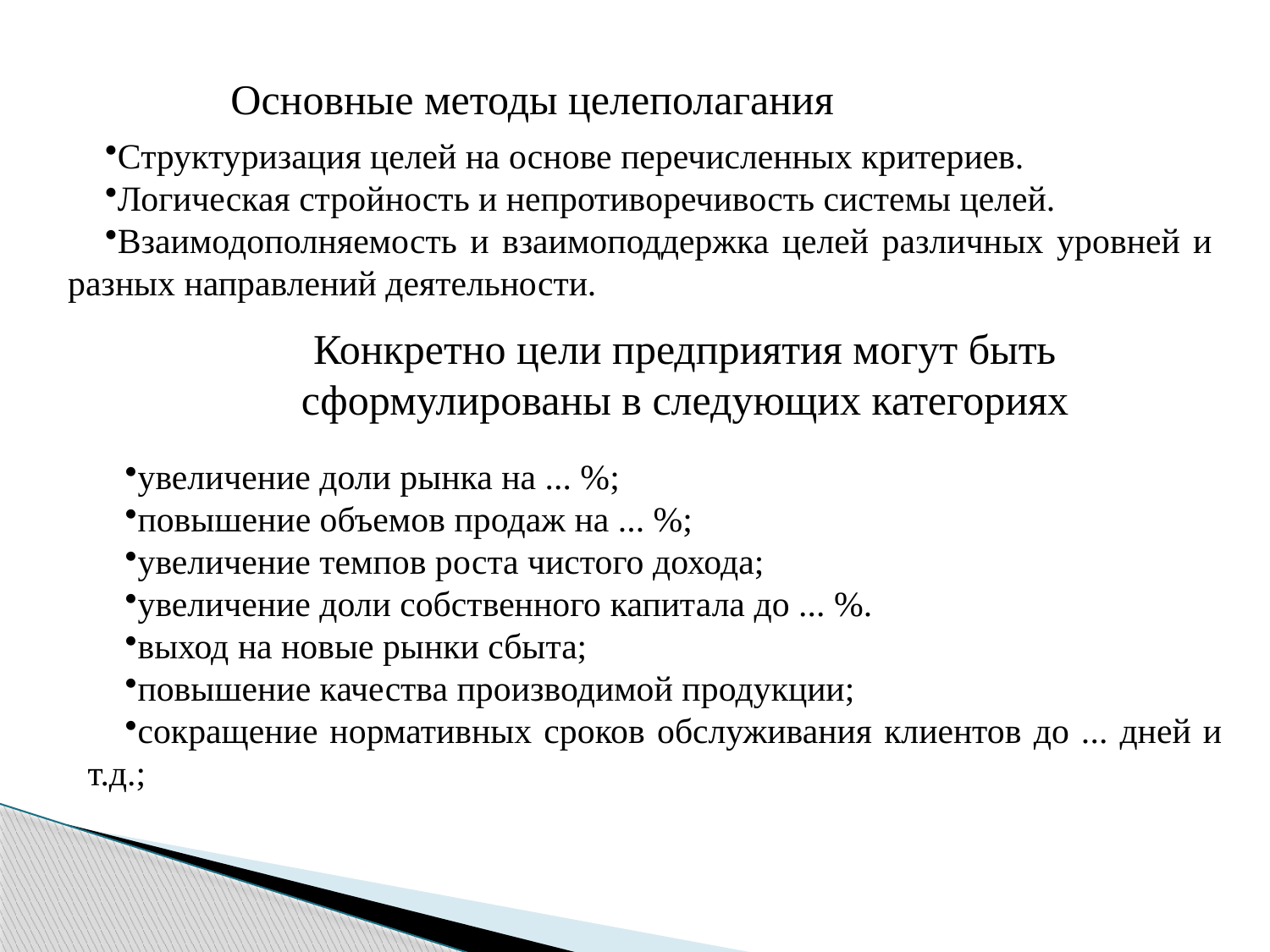

Основные методы целеполагания
Структуризация целей на основе перечисленных критериев.
Логическая стройность и непротиворечивость системы целей.
Взаимодополняемость и взаимоподдержка целей различных уровней и разных направлений деятельности.
Конкретно цели предприятия могут быть сформулированы в следующих категориях
увеличение доли рынка на ... %;
повышение объемов продаж на ... %;
увеличение темпов роста чистого дохода;
увеличение доли собственного капитала до ... %.
выход на новые рынки сбыта;
повышение качества производимой продукции;
сокращение нормативных сроков обслуживания клиентов до ... дней и т.д.;